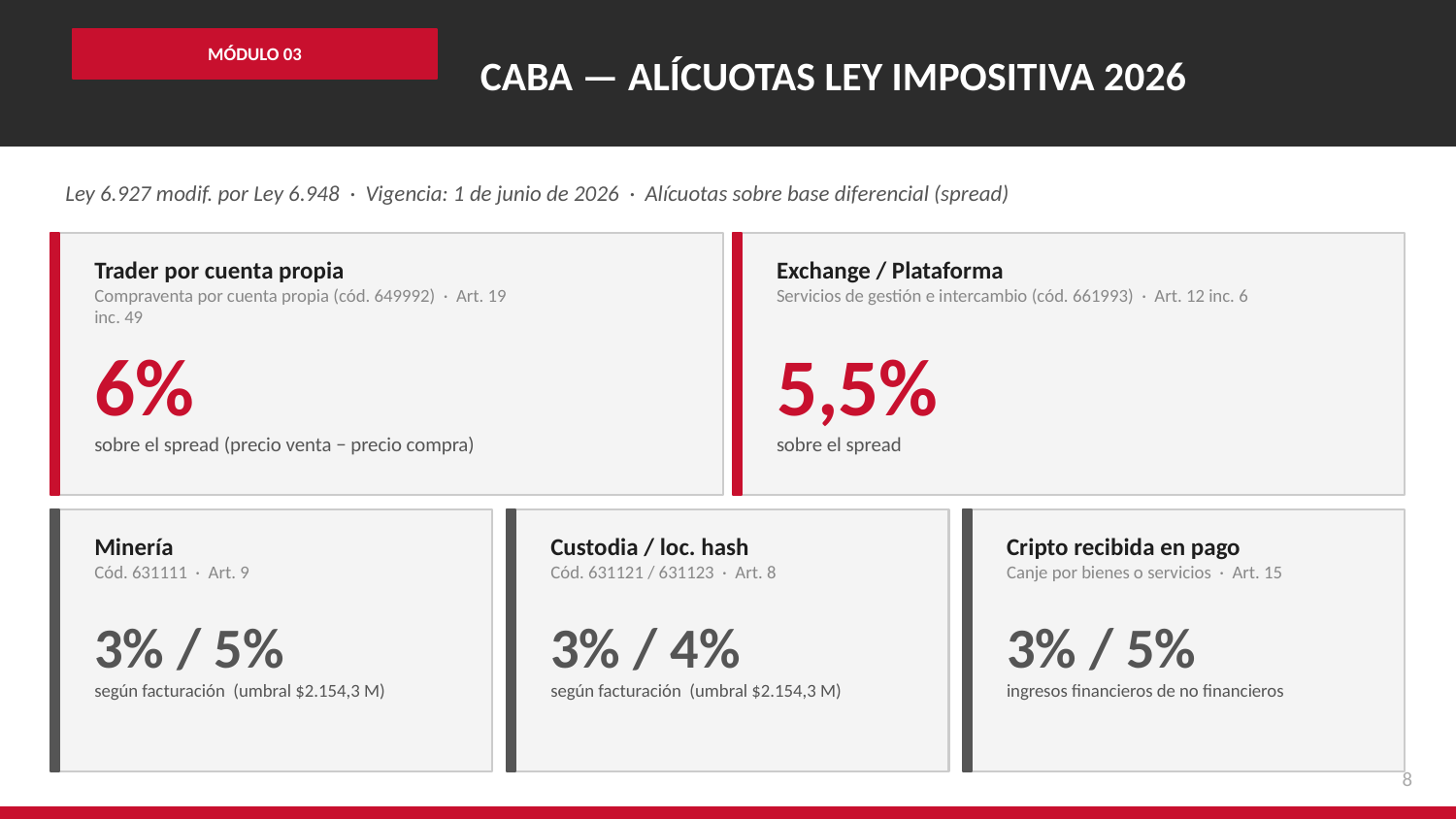

CABA — ALÍCUOTAS LEY IMPOSITIVA 2026

MÓDULO 03
Ley 6.927 modif. por Ley 6.948  ·  Vigencia: 1 de junio de 2026  ·  Alícuotas sobre base diferencial (spread)

Trader por cuenta propia
Compraventa por cuenta propia (cód. 649992)  ·  Art. 19 inc. 49
Exchange / Plataforma
Servicios de gestión e intercambio (cód. 661993)  ·  Art. 12 inc. 6
6%
sobre el spread (precio venta − precio compra)
5,5%
sobre el spread

Minería
Cód. 631111  ·  Art. 9
Custodia / loc. hash
Cód. 631121 / 631123  ·  Art. 8
Cripto recibida en pago
Canje por bienes o servicios  ·  Art. 15
3% / 5%
según facturación  (umbral $2.154,3 M)
3% / 4%
según facturación  (umbral $2.154,3 M)
3% / 5%
ingresos financieros de no financieros
8